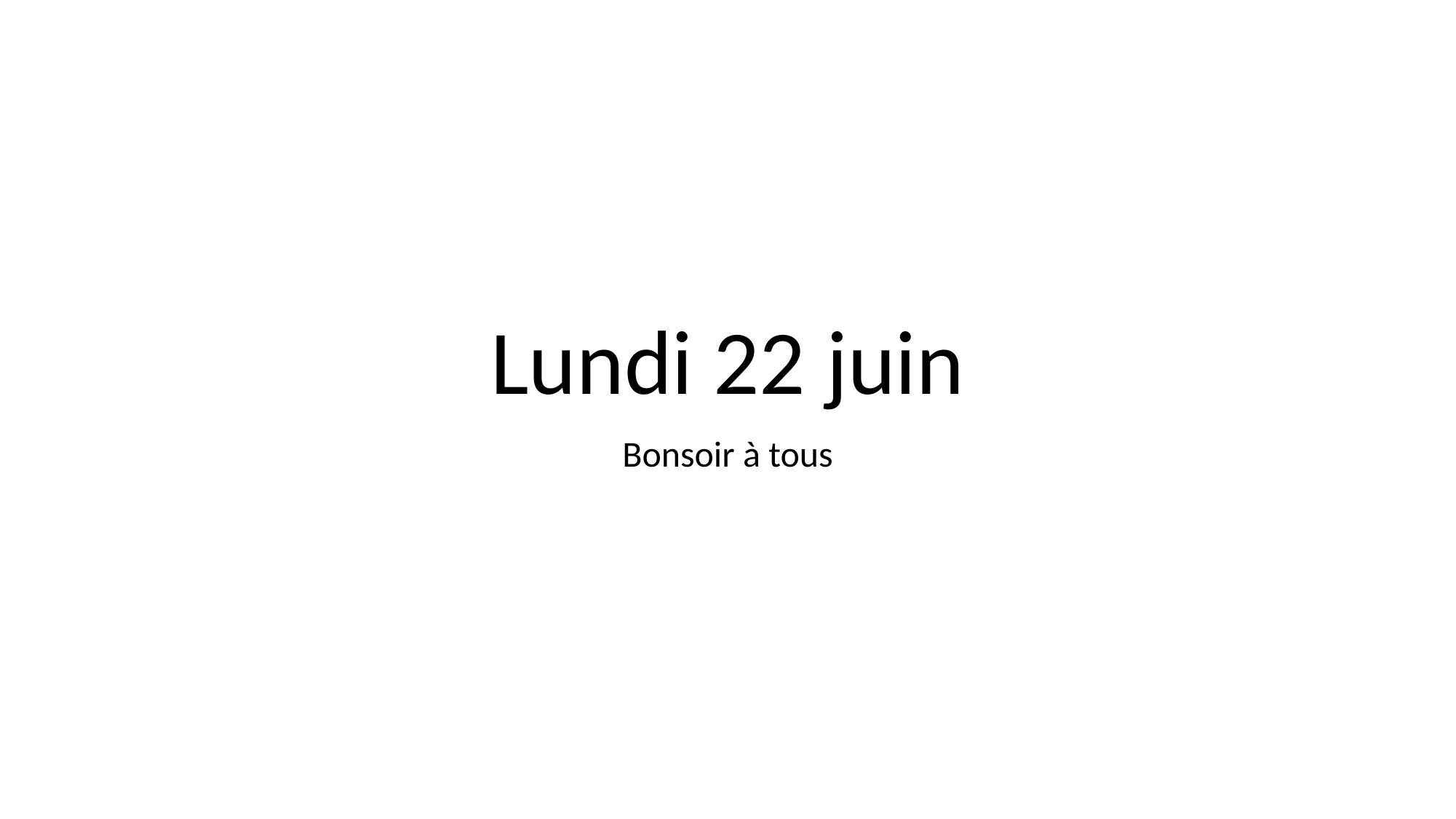

# Lundi 22 juin
Bonsoir à tous